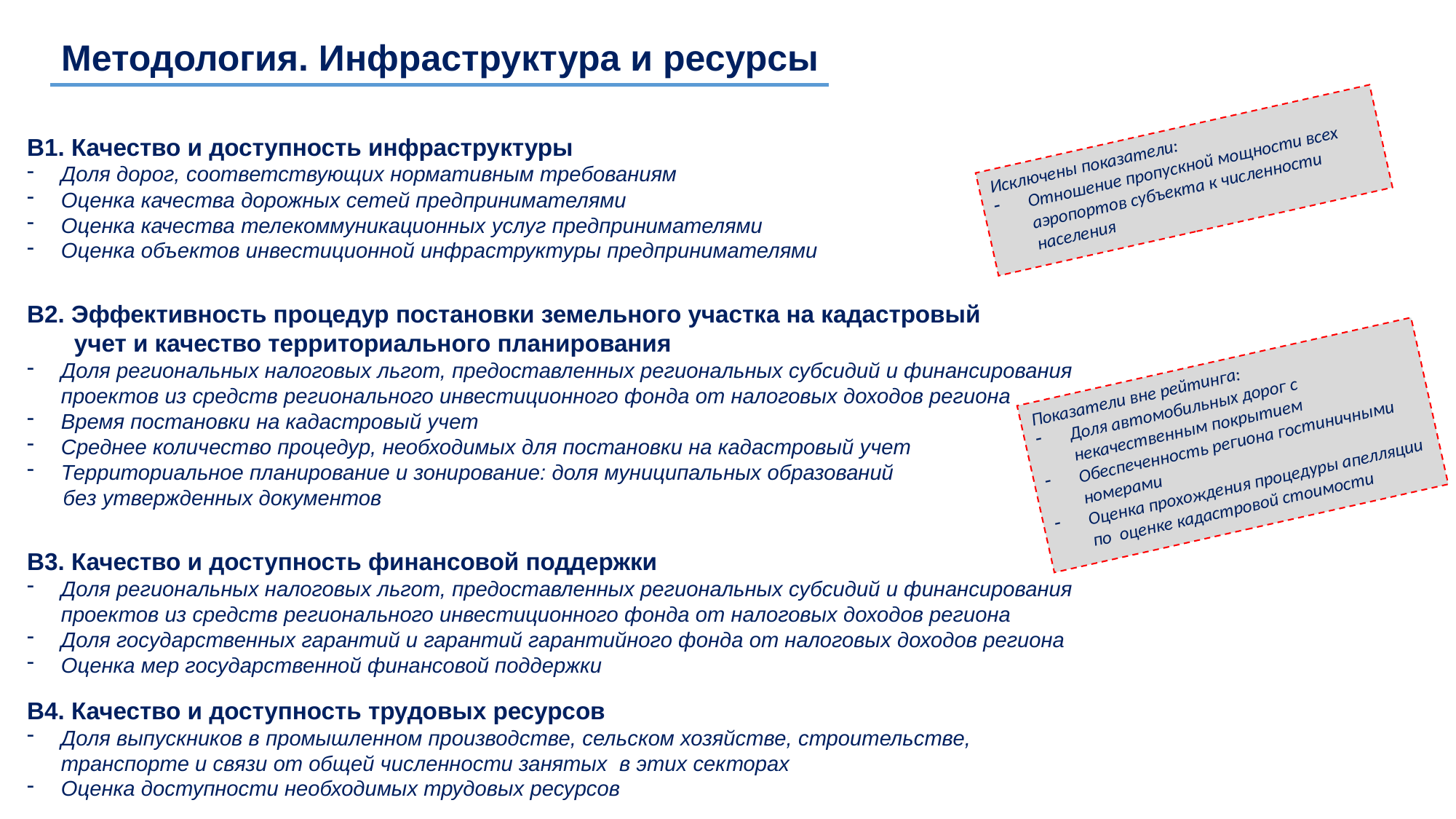

Методология. Инфраструктура и ресурсы
В1. Качество и доступность инфраструктуры
Доля дорог, соответствующих нормативным требованиям
Оценка качества дорожных сетей предпринимателями
Оценка качества телекоммуникационных услуг предпринимателями
Оценка объектов инвестиционной инфраструктуры предпринимателями

В2. Эффективность процедур постановки земельного участка на кадастровый
       учет и качество территориального планирования
Доля региональных налоговых льгот, предоставленных региональных субсидий и финансирования проектов из средств регионального инвестиционного фонда от налоговых доходов региона
Время постановки на кадастровый учет
Среднее количество процедур, необходимых для постановки на кадастровый учет
Территориальное планирование и зонирование: доля муниципальных образований
      без утвержденных документов

В3. Качество и доступность финансовой поддержки
Доля региональных налоговых льгот, предоставленных региональных субсидий и финансирования проектов из средств регионального инвестиционного фонда от налоговых доходов региона
Доля государственных гарантий и гарантий гарантийного фонда от налоговых доходов региона
Оценка мер государственной финансовой поддержки

В4. Качество и доступность трудовых ресурсов
Доля выпускников в промышленном производстве, сельском хозяйстве, строительстве, транспорте и связи от общей численности занятых  в этих секторах
Оценка доступности необходимых трудовых ресурсов

Исключены показатели:
Отношение пропускной мощности всех аэропортов субъекта к численности населения
Показатели вне рейтинга:
Доля автомобильных дорог с некачественным покрытием
Обеспеченность региона гостиничными номерами
Оценка прохождения процедуры апелляции по  оценке кадастровой стоимости